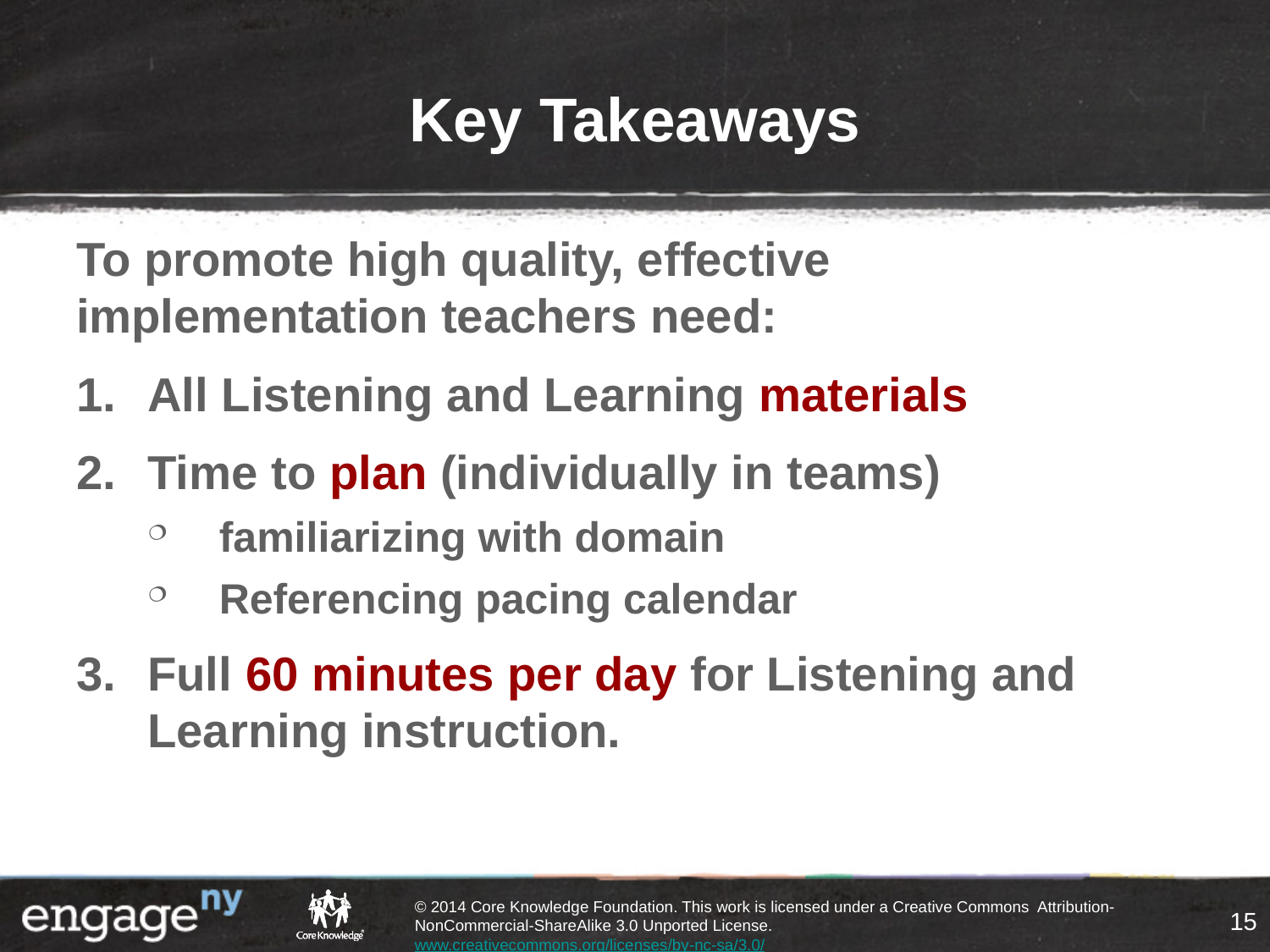

# Key Takeaways
To promote high quality, effective implementation teachers need:
All Listening and Learning materials
Time to plan (individually in teams)
familiarizing with domain
Referencing pacing calendar
Full 60 minutes per day for Listening and Learning instruction.

15